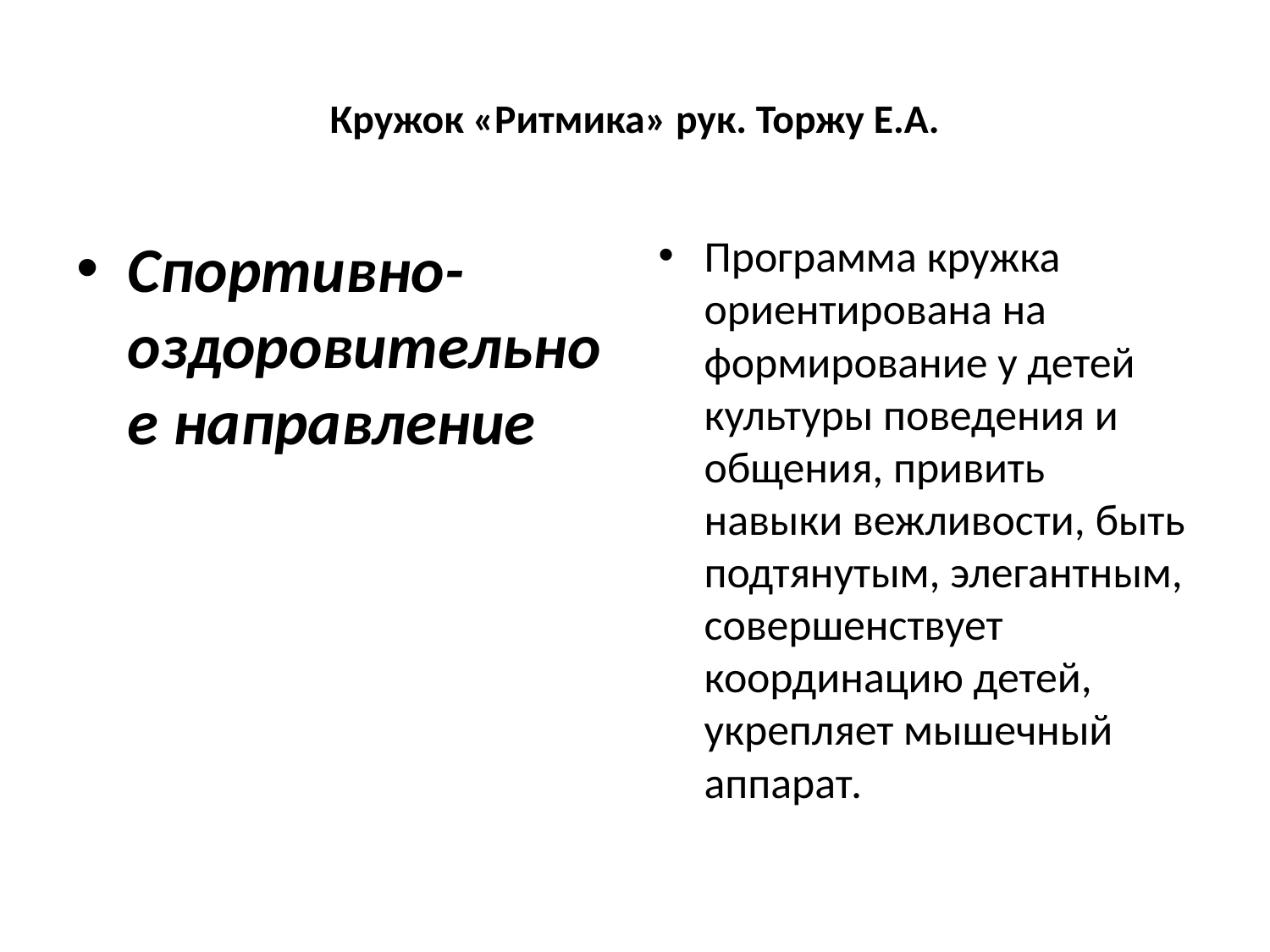

# Кружок «Ритмика» рук. Торжу Е.А.
Спортивно-оздоровительное направление
Программа кружка ориентирована на формирование у детей культуры поведения и общения, привить навыки вежливости, быть подтянутым, элегантным, совершенствует координацию детей,  укрепляет мышечный аппарат.